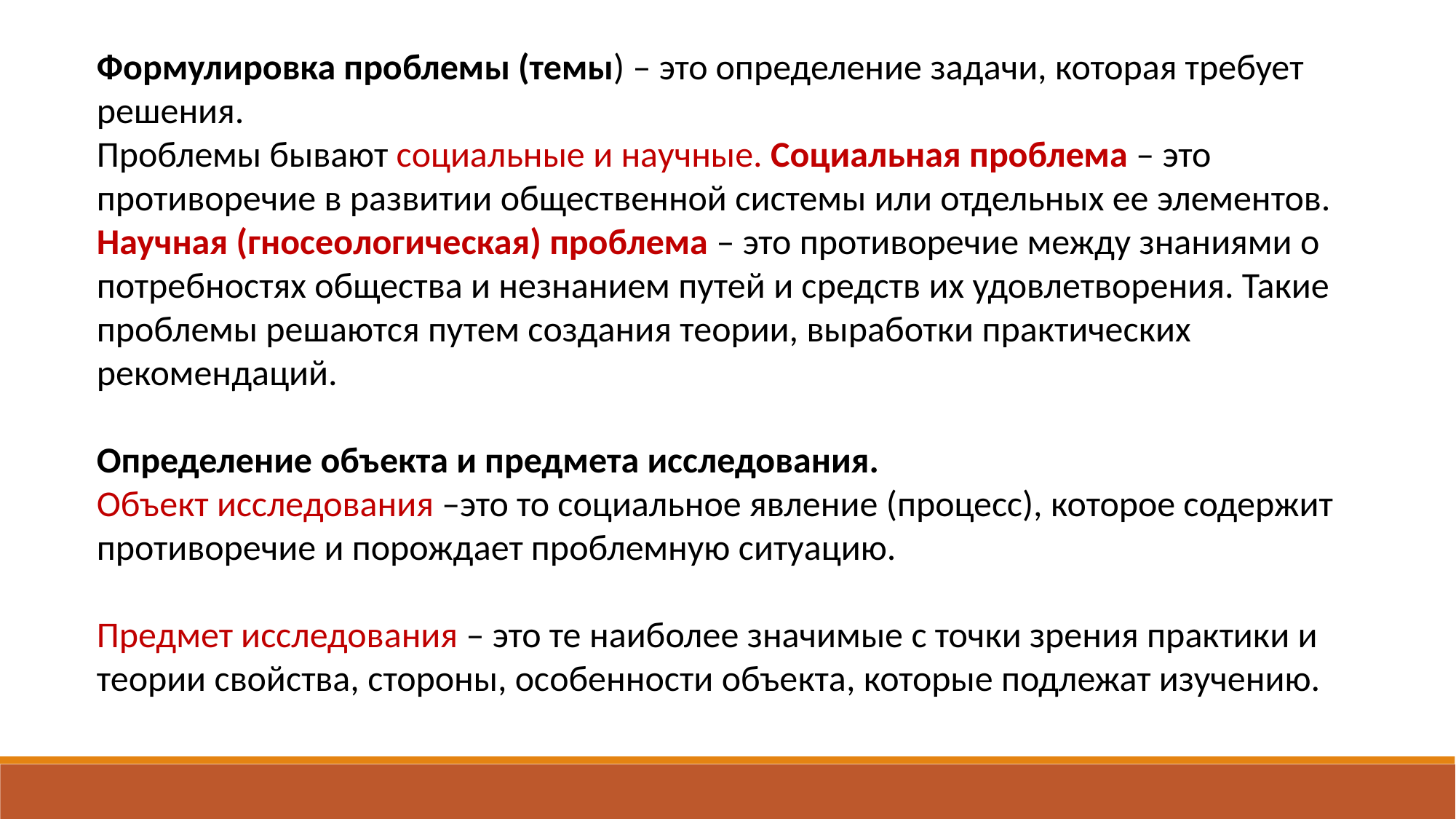

Формулировка проблемы (темы) – это определение задачи, которая требует решения.
Проблемы бывают социальные и научные. Социальная проблема – это противоречие в развитии общественной системы или отдельных ее элементов.
Научная (гносеологическая) проблема – это противоречие между знаниями о потребностях общества и незнанием путей и средств их удовлетворения. Такие проблемы решаются путем создания теории, выработки практических рекомендаций.

Определение объекта и предмета исследования.
Объект исследования –это то социальное явление (процесс), которое содержит противоречие и порождает проблемную ситуацию.

Предмет исследования – это те наиболее значимые с точки зрения практики и теории свойства, стороны, особенности объекта, которые подлежат изучению.